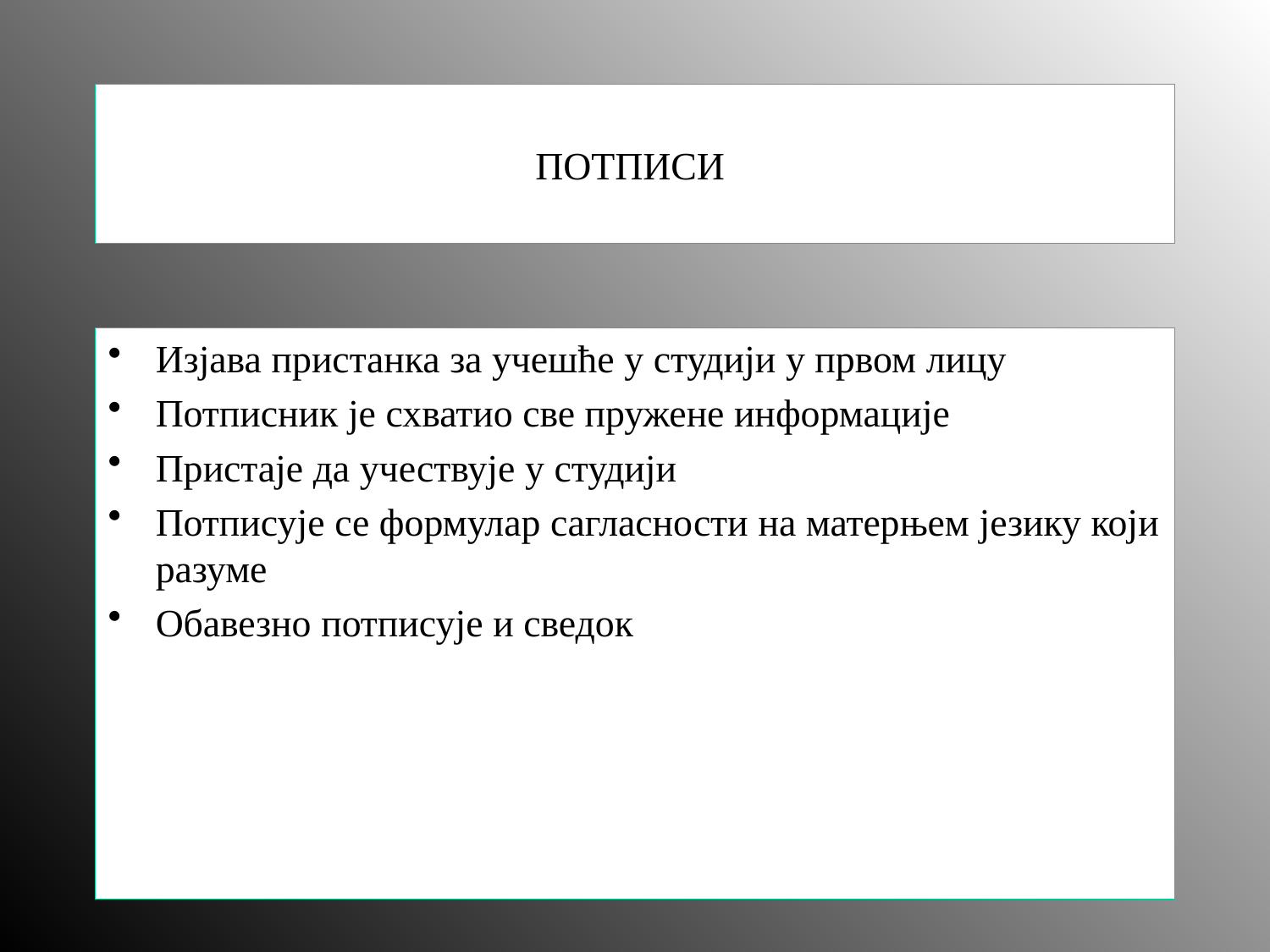

# ПОТПИСИ
Изјава пристанка за учешће у студији у првом лицу
Потписник је схватио све пружене информације
Пристаје да учествује у студији
Потписује се формулар сагласности на матерњем језику који разуме
Обавезно потписује и сведок